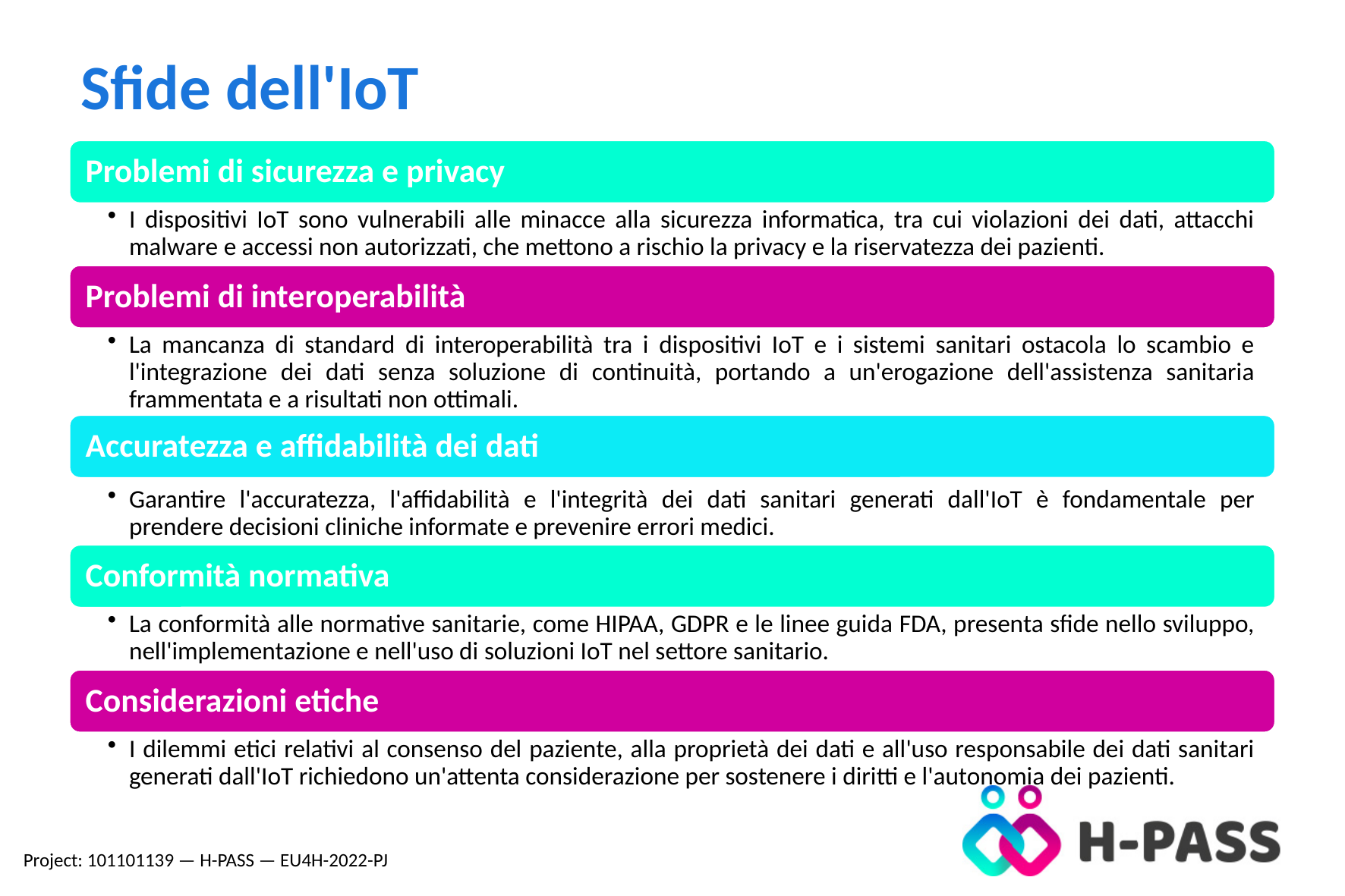

Sfide dell'IoT
Problemi di sicurezza e privacy
I dispositivi IoT sono vulnerabili alle minacce alla sicurezza informatica, tra cui violazioni dei dati, attacchi malware e accessi non autorizzati, che mettono a rischio la privacy e la riservatezza dei pazienti.
Problemi di interoperabilità
La mancanza di standard di interoperabilità tra i dispositivi IoT e i sistemi sanitari ostacola lo scambio e l'integrazione dei dati senza soluzione di continuità, portando a un'erogazione dell'assistenza sanitaria frammentata e a risultati non ottimali.
Accuratezza e affidabilità dei dati
Garantire l'accuratezza, l'affidabilità e l'integrità dei dati sanitari generati dall'IoT è fondamentale per prendere decisioni cliniche informate e prevenire errori medici.
Conformità normativa
La conformità alle normative sanitarie, come HIPAA, GDPR e le linee guida FDA, presenta sfide nello sviluppo, nell'implementazione e nell'uso di soluzioni IoT nel settore sanitario.
Considerazioni etiche
I dilemmi etici relativi al consenso del paziente, alla proprietà dei dati e all'uso responsabile dei dati sanitari generati dall'IoT richiedono un'attenta considerazione per sostenere i diritti e l'autonomia dei pazienti.
Project: 101101139 — H-PASS — EU4H-2022-PJ